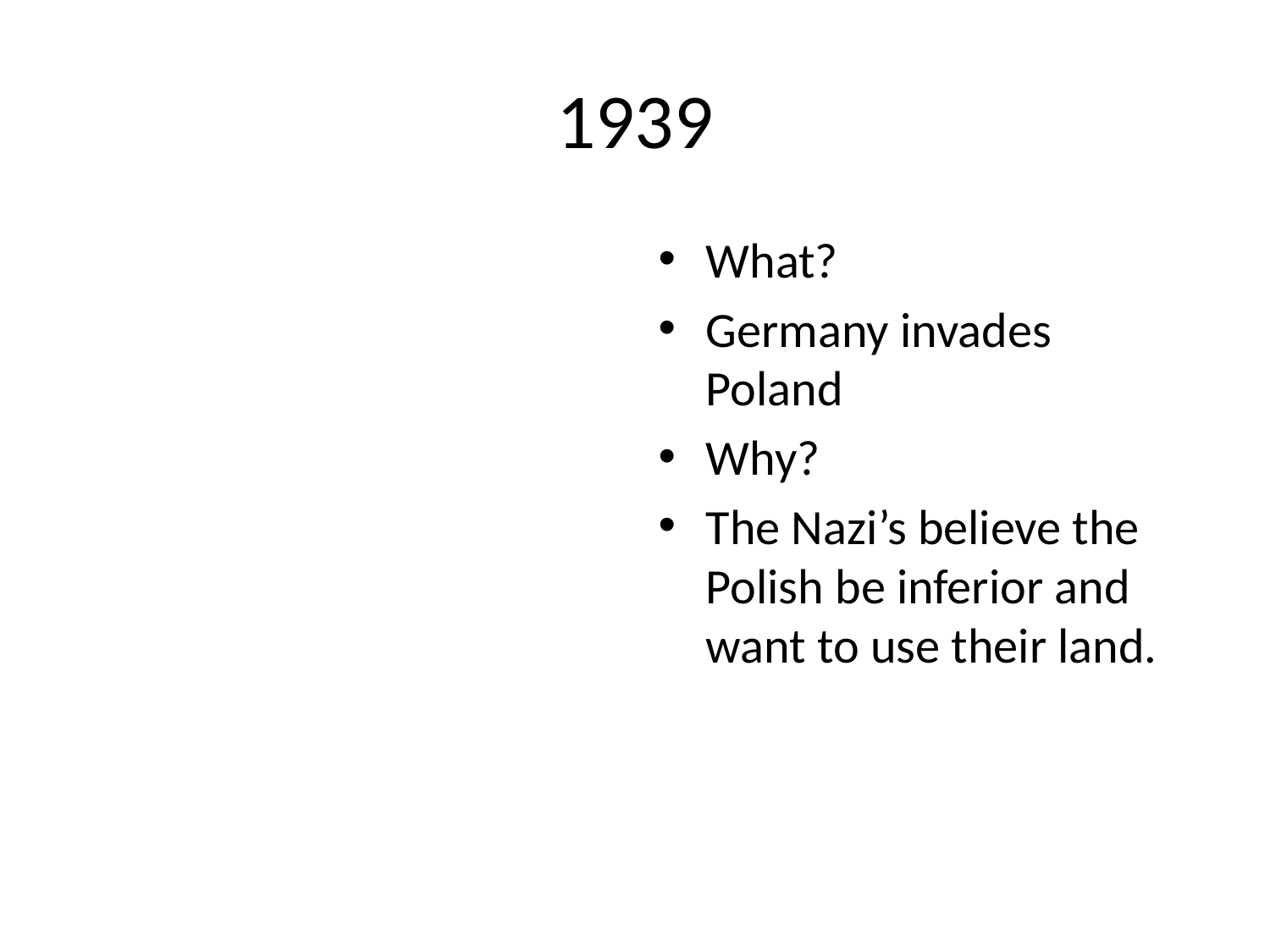

# 1939

What?
Germany invades Poland
Why?
The Nazi’s believe the Polish be inferior and want to use their land.